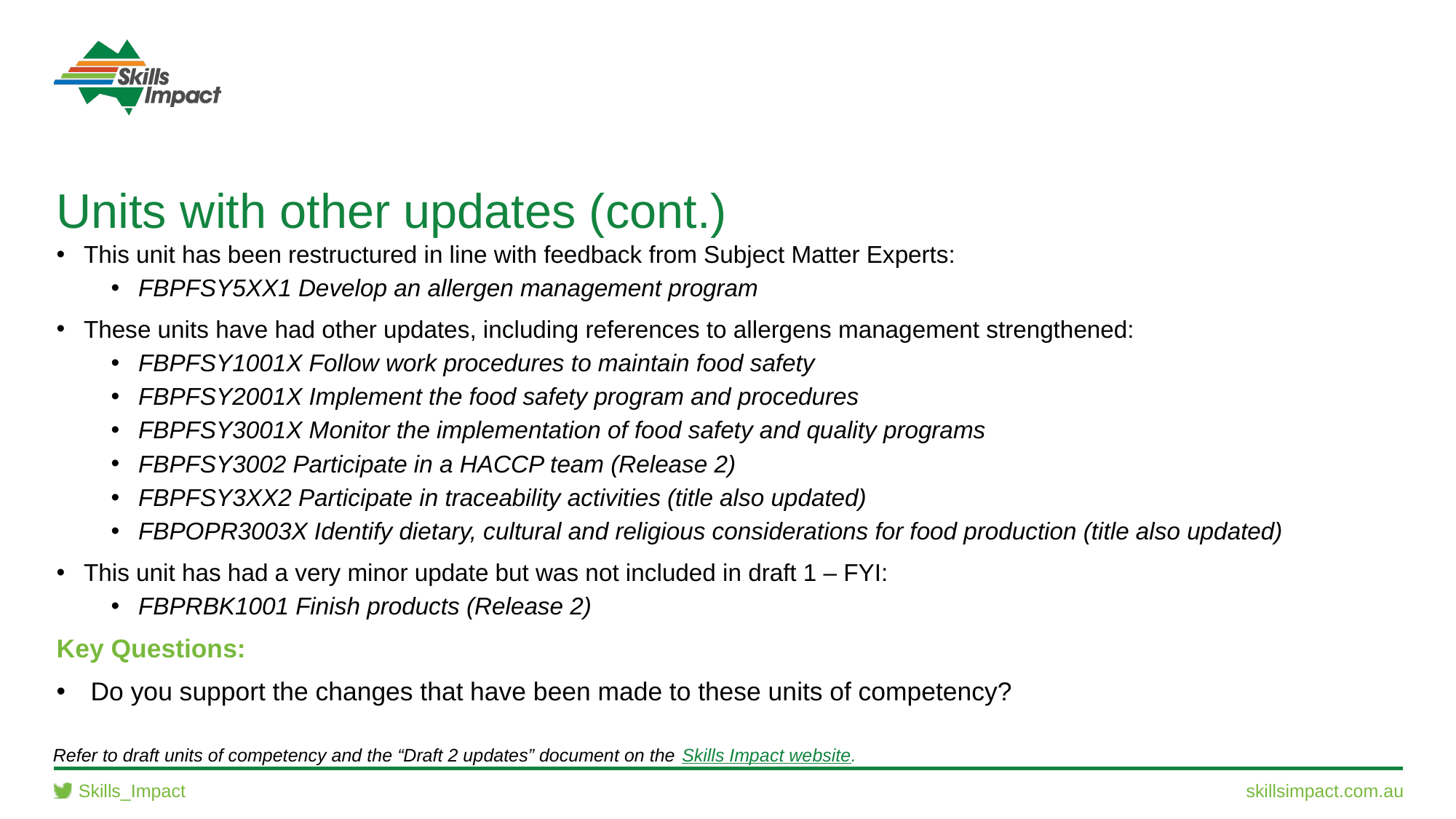

# Units with other updates (cont.)
This unit has been restructured in line with feedback from Subject Matter Experts:
FBPFSY5XX1 Develop an allergen management program
These units have had other updates, including references to allergens management strengthened:
FBPFSY1001X Follow work procedures to maintain food safety
FBPFSY2001X Implement the food safety program and procedures
FBPFSY3001X Monitor the implementation of food safety and quality programs
FBPFSY3002 Participate in a HACCP team (Release 2)
FBPFSY3XX2 Participate in traceability activities (title also updated)
FBPOPR3003X Identify dietary, cultural and religious considerations for food production (title also updated)
This unit has had a very minor update but was not included in draft 1 – FYI:
FBPRBK1001 Finish products (Release 2)
Key Questions:
Do you support the changes that have been made to these units of competency?

Refer to draft units of competency and the “Draft 2 updates” document on the Skills Impact website.